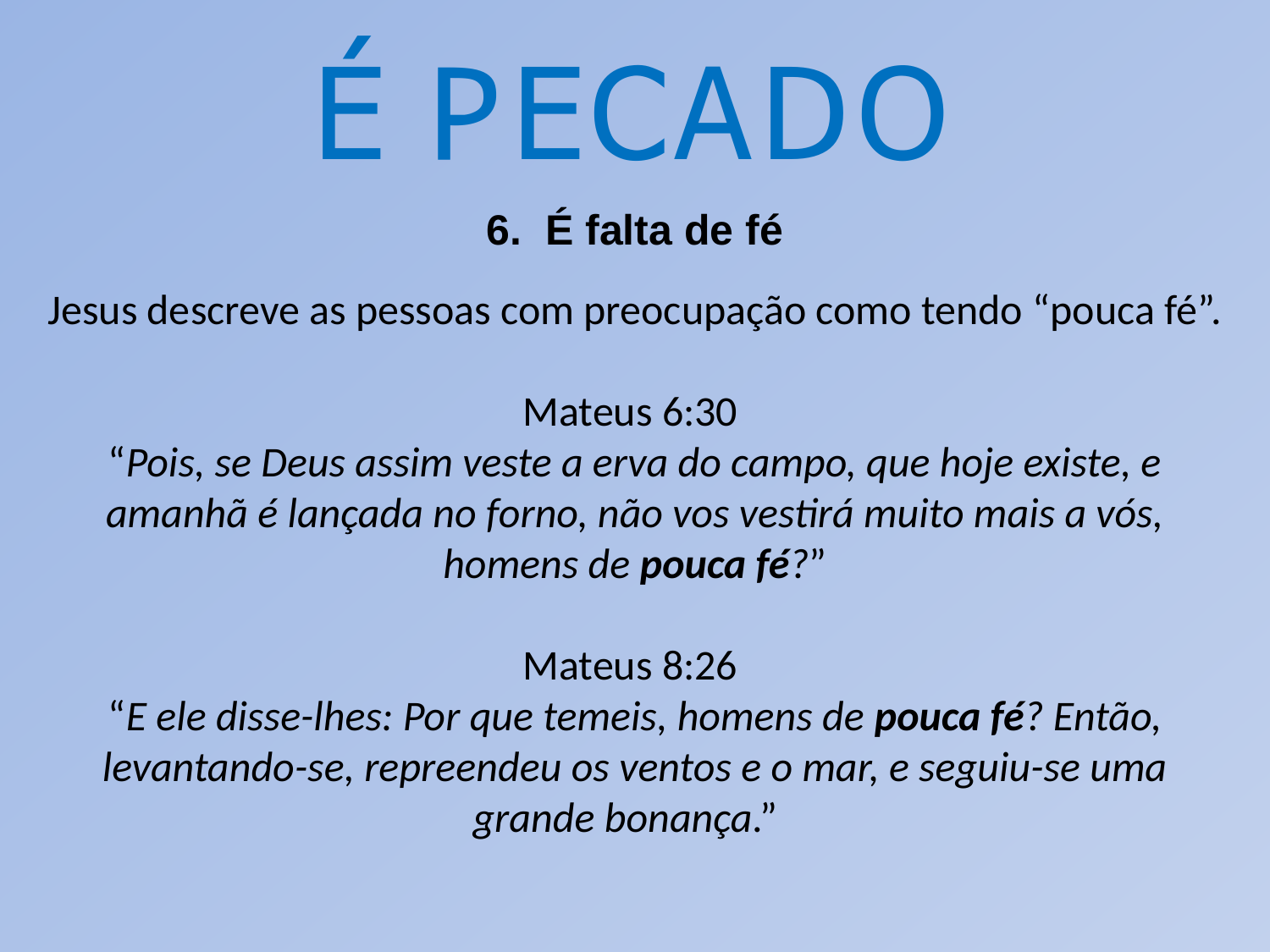

É PECADO

6.  É falta de fé

Jesus descreve as pessoas com preocupação como tendo “pouca fé”.

Mateus 6:30
“Pois, se Deus assim veste a erva do campo, que hoje existe, e amanhã é lançada no forno, não vos vestirá muito mais a vós, homens de pouca fé?”

Mateus 8:26
“E ele disse-lhes: Por que temeis, homens de pouca fé? Então, levantando-se, repreendeu os ventos e o mar, e seguiu-se uma grande bonança.”